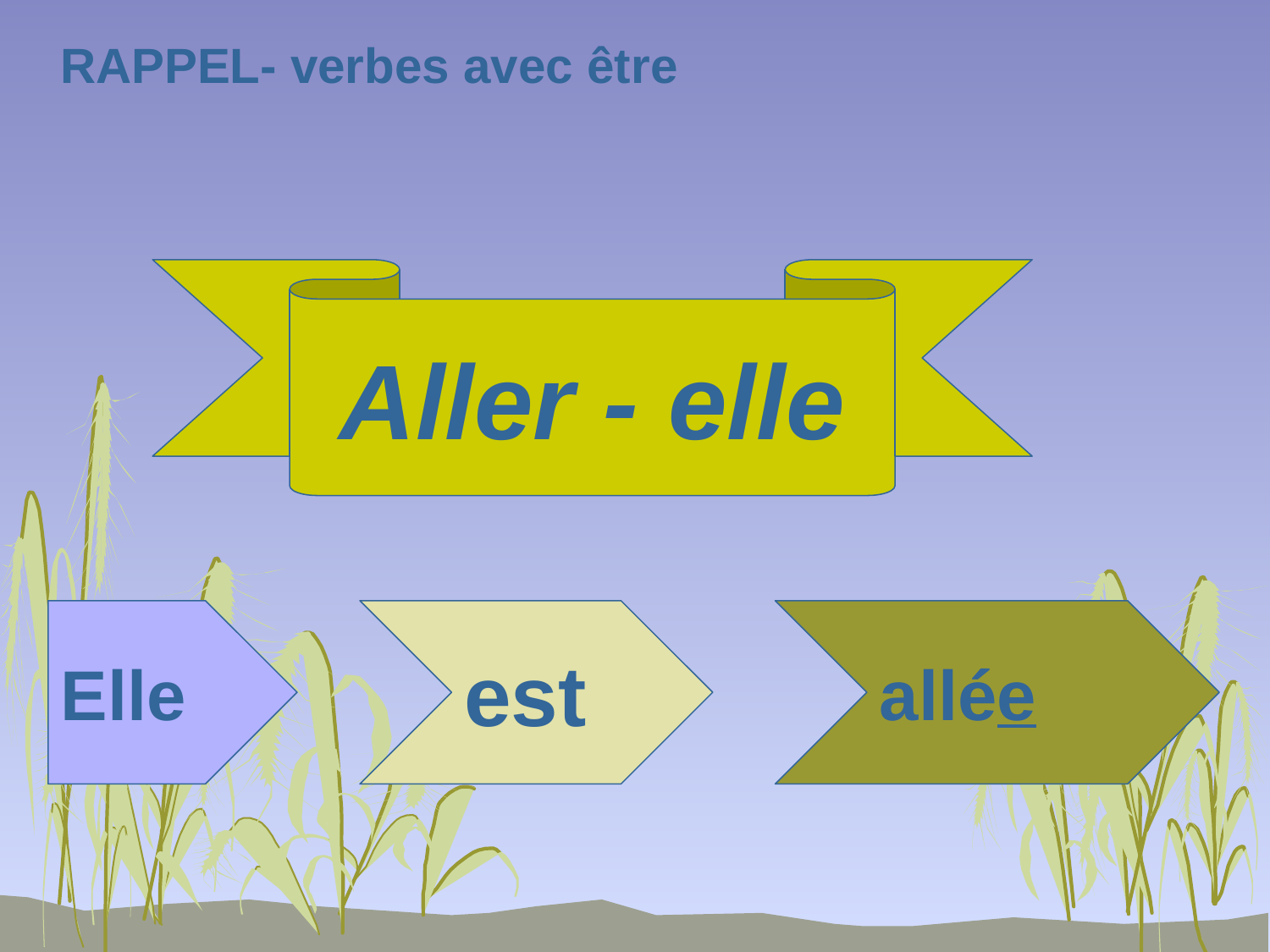

RAPPEL- verbes avec être

Aller - elle
Elle
est
allée